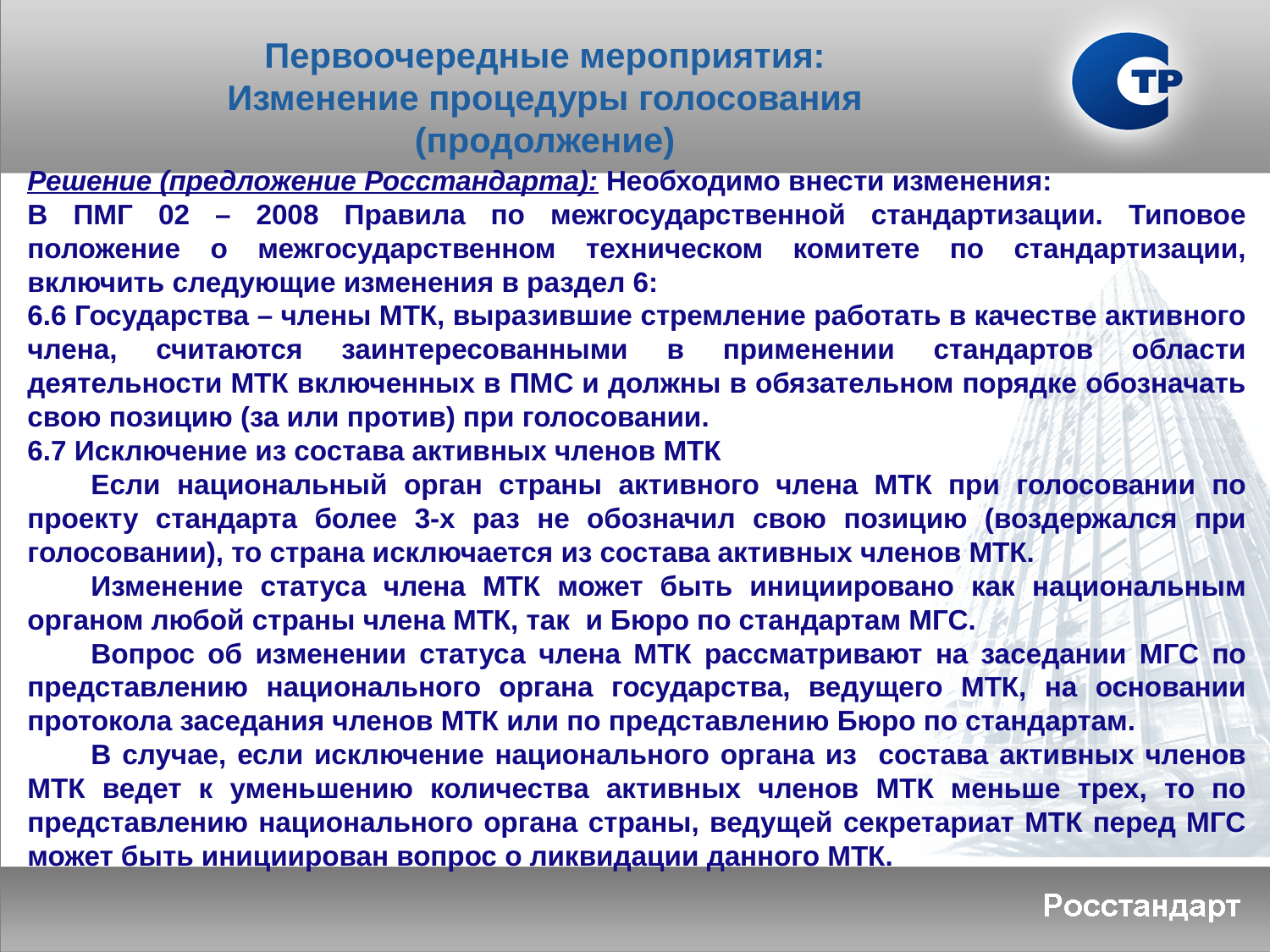

Первоочередные мероприятия:
Изменение процедуры голосования
(продолжение)
Решение (предложение Росстандарта): Необходимо внести изменения:
В ПМГ 02 – 2008 Правила по межгосударственной стандартизации. Типовое положение о межгосударственном техническом комитете по стандартизации, включить следующие изменения в раздел 6:
6.6 Государства – члены МТК, выразившие стремление работать в качестве активного члена, считаются заинтересованными в применении стандартов области деятельности МТК включенных в ПМС и должны в обязательном порядке обозначать свою позицию (за или против) при голосовании.
6.7 Исключение из состава активных членов МТК
Если национальный орган страны активного члена МТК при голосовании по проекту стандарта более 3-х раз не обозначил свою позицию (воздержался при голосовании), то страна исключается из состава активных членов МТК.
Изменение статуса члена МТК может быть инициировано как национальным органом любой страны члена МТК, так  и Бюро по стандартам МГС.
Вопрос об изменении статуса члена МТК рассматривают на заседании МГС по представлению национального органа государства, ведущего МТК, на основании протокола заседания членов МТК или по представлению Бюро по стандартам.
В случае, если исключение национального органа из  состава активных членов МТК ведет к уменьшению количества активных членов МТК меньше трех, то по представлению национального органа страны, ведущей секретариат МТК перед МГС может быть инициирован вопрос о ликвидации данного МТК.